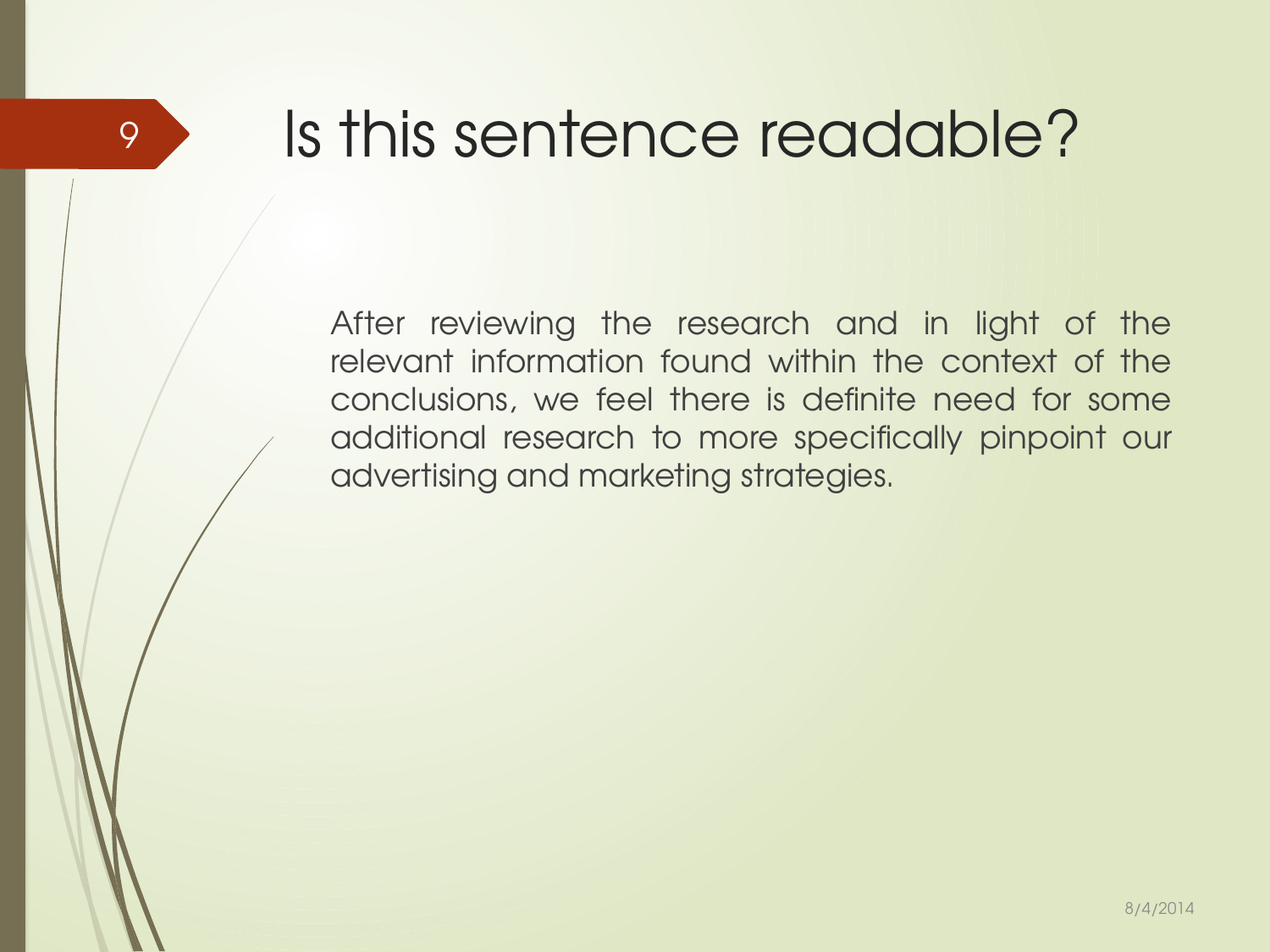

# Is this sentence readable?
9
	After reviewing the research and in light of the relevant information found within the context of the conclusions, we feel there is definite need for some additional research to more specifically pinpoint our advertising and marketing strategies.

8/4/2014